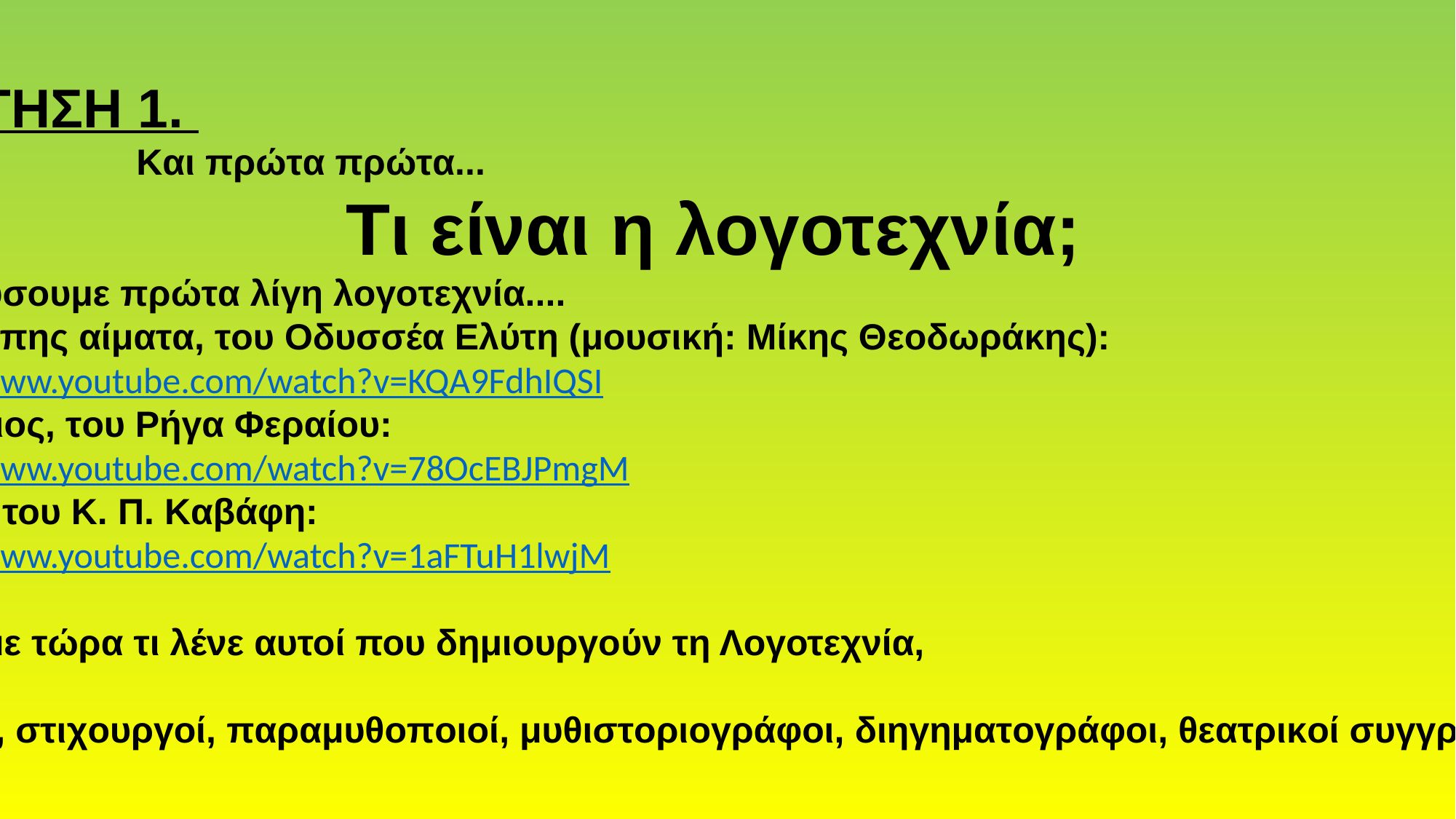

ΕΡΩΤΗΣΗ 1.
                           Και πρώτα πρώτα...
                        Τι είναι η λογοτεχνία;
Ας ακούσουμε πρώτα λίγη λογοτεχνία....
Της αγάπης αίματα, του Οδυσσέα Ελύτη (μουσική: Μίκης Θεοδωράκης):
https://www.youtube.com/watch?v=KQA9FdhIQSI
Ο Θούριος, του Ρήγα Φεραίου:
https://www.youtube.com/watch?v=78OcEBJPmgM
Η Ιθάκη του Κ. Π. Καβάφη:
https://www.youtube.com/watch?v=1aFTuH1lwjM

Ας δούμε τώρα τι λένε αυτοί που δημιουργούν τη Λογοτεχνία,

ποιητές, στιχουργοί, παραμυθοποιοί, μυθιστοριογράφοι, διηγηματογράφοι, θεατρικοί συγγραφείς ...